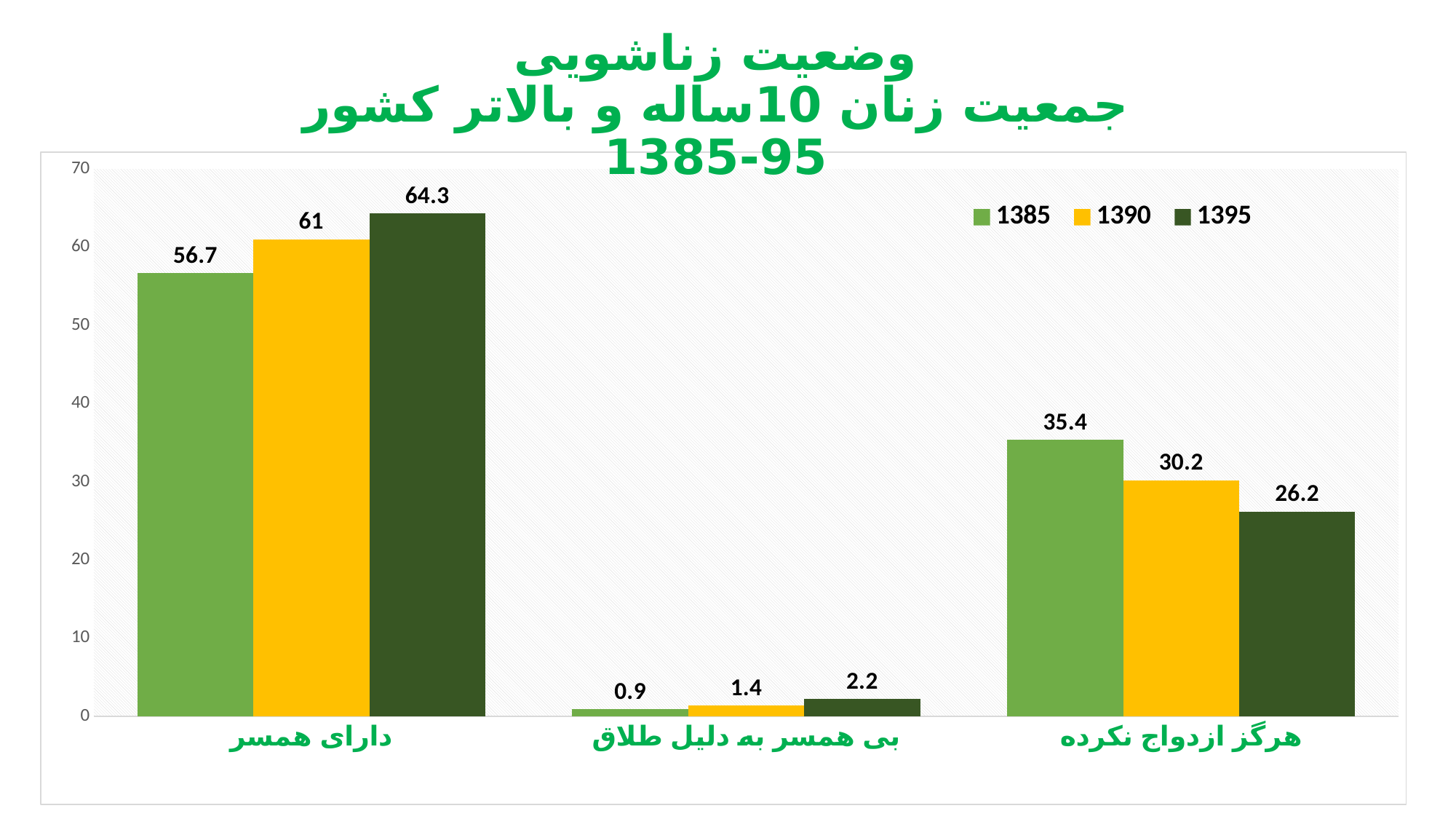

# وضعیت زناشویی جمعیت زنان 10ساله و بالاتر کشور 95-1385

### Chart

| Category | 1385 | 1390 | 1395 |
|---|---|---|---|
| دارای همسر | 56.7 | 61.0 | 64.3 |
| بی همسر به دلیل طلاق | 0.9 | 1.4 | 2.2 |
| هرگز ازدواج نکرده | 35.4 | 30.2 | 26.2 |